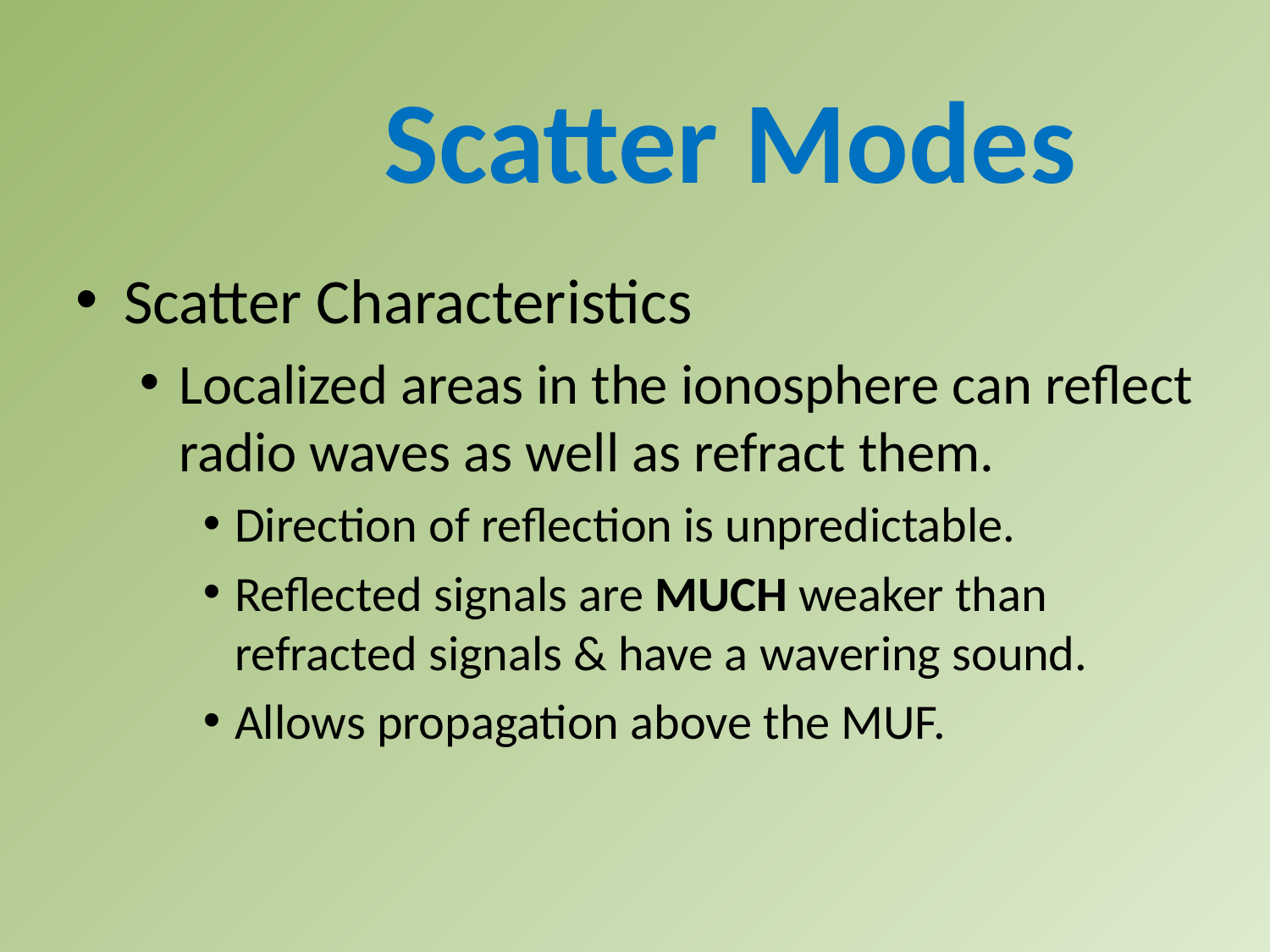

Scatter Modes
Scatter Characteristics
Localized areas in the ionosphere can reflect radio waves as well as refract them.
Direction of reflection is unpredictable.
Reflected signals are MUCH weaker than refracted signals & have a wavering sound.
Allows propagation above the MUF.